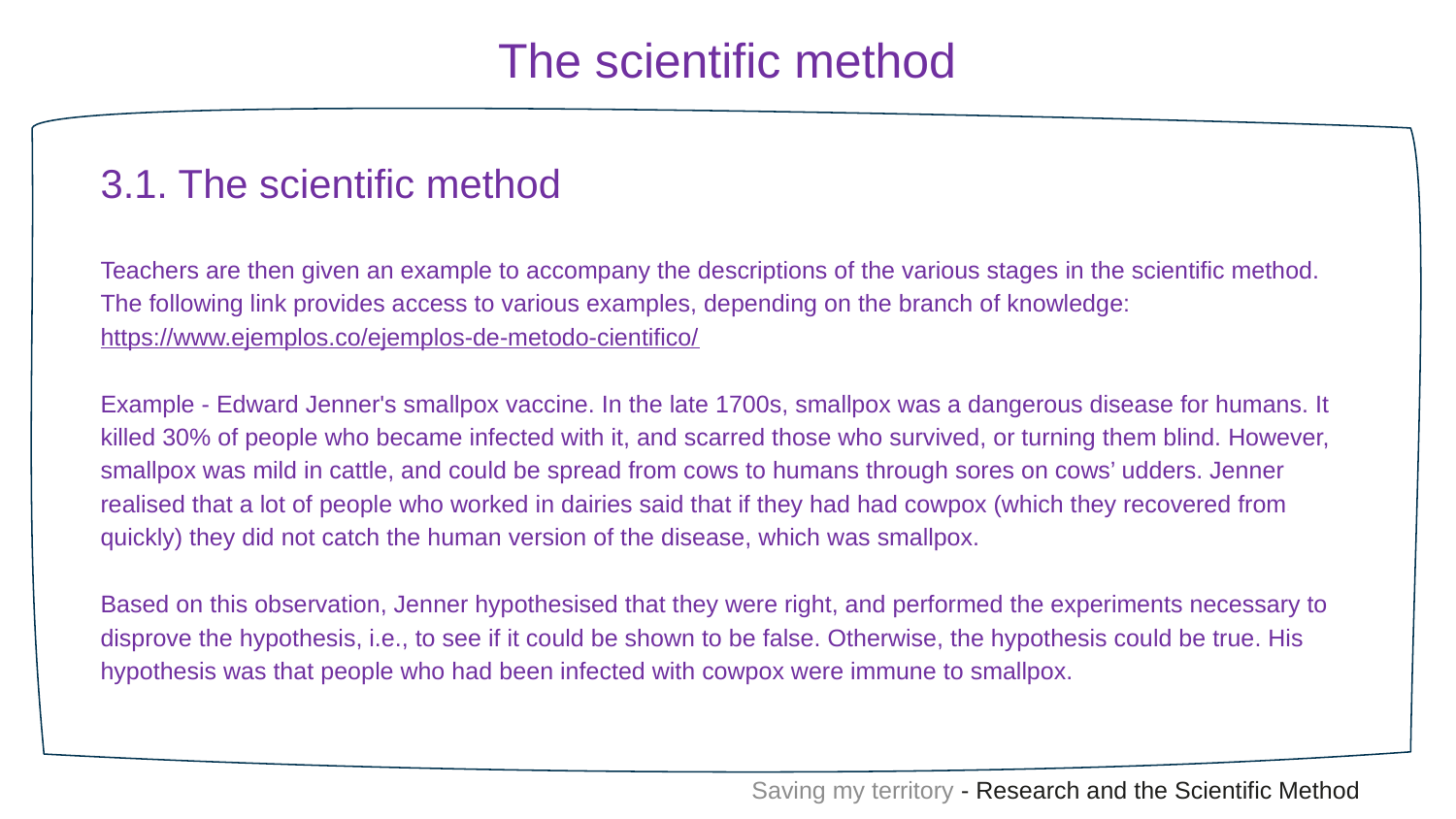

The scientific method

3.1. The scientific method

Teachers are then given an example to accompany the descriptions of the various stages in the scientific method. The following link provides access to various examples, depending on the branch of knowledge: https://www.ejemplos.co/ejemplos-de-metodo-cientifico/

Example - Edward Jenner's smallpox vaccine. In the late 1700s, smallpox was a dangerous disease for humans. It killed 30% of people who became infected with it, and scarred those who survived, or turning them blind. However, smallpox was mild in cattle, and could be spread from cows to humans through sores on cows’ udders. Jenner realised that a lot of people who worked in dairies said that if they had had cowpox (which they recovered from quickly) they did not catch the human version of the disease, which was smallpox.

Based on this observation, Jenner hypothesised that they were right, and performed the experiments necessary to disprove the hypothesis, i.e., to see if it could be shown to be false. Otherwise, the hypothesis could be true. His hypothesis was that people who had been infected with cowpox were immune to smallpox.

Saving my territory - Research and the Scientific Method